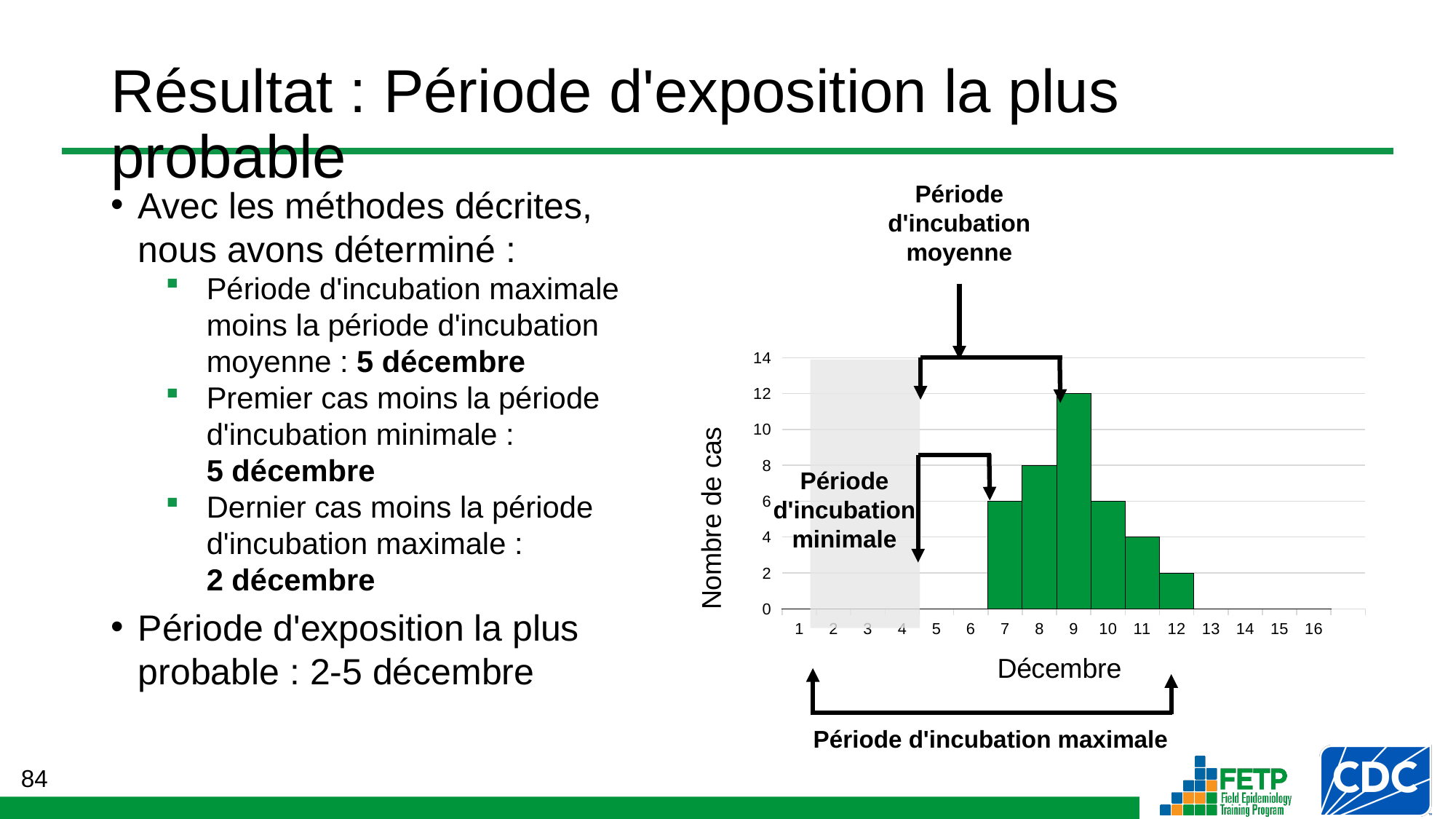

# Résultat : Période d'exposition la plus probable
Période d'incubation moyenne
Avec les méthodes décrites,
nous avons déterminé :
Période d'incubation maximale moins la période d'incubation moyenne : 5 décembre
Premier cas moins la période d'incubation minimale :
5 décembre
Dernier cas moins la période d'incubation maximale :
2 décembre
Période d'exposition la plus probable : 2-5 décembre

### Chart

| Category | Nombre de cas |
|---|---|
| 1 | 0.0 |
| 2 | 0.0 |
| 3 | 0.0 |
| 4 | 0.0 |
| 5 | 0.0 |
| 6 | 0.0 |
| 7 | 6.0 |
| 8 | 8.0 |
| 9 | 12.0 |
| 10 | 6.0 |
| 11 | 4.0 |
| 12 | 2.0 |
| 13 | 0.0 |
| 14 | 0.0 |
| 15 | 0.0 |
| 16 | 0.0 |
|  | None |
Période d'incubation minimale
Période d'incubation maximale